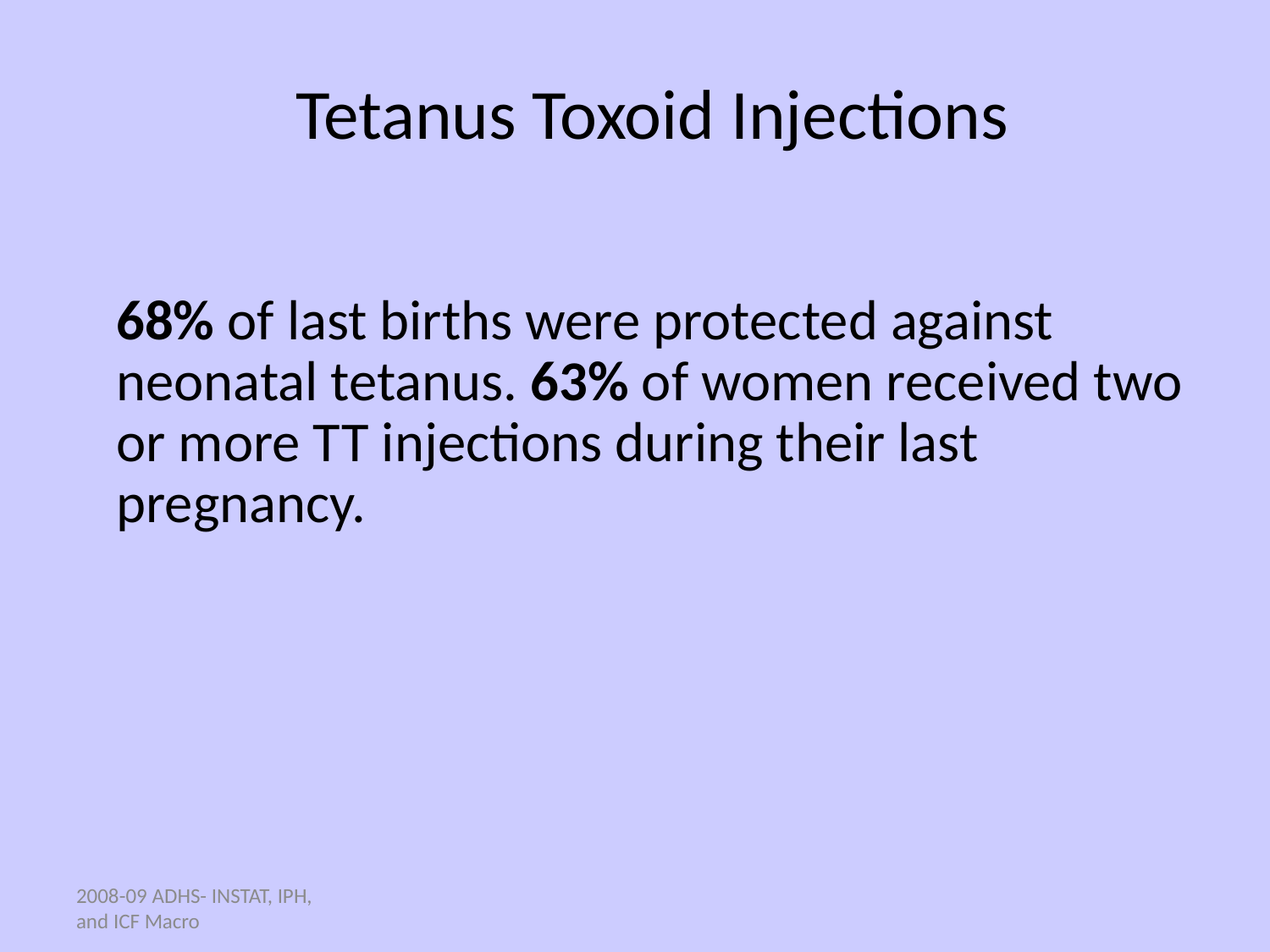

# Tetanus Toxoid Injections
	68% of last births were protected against neonatal tetanus. 63% of women received two or more TT injections during their last pregnancy.
2008-09 ADHS- INSTAT, IPH, and ICF Macro